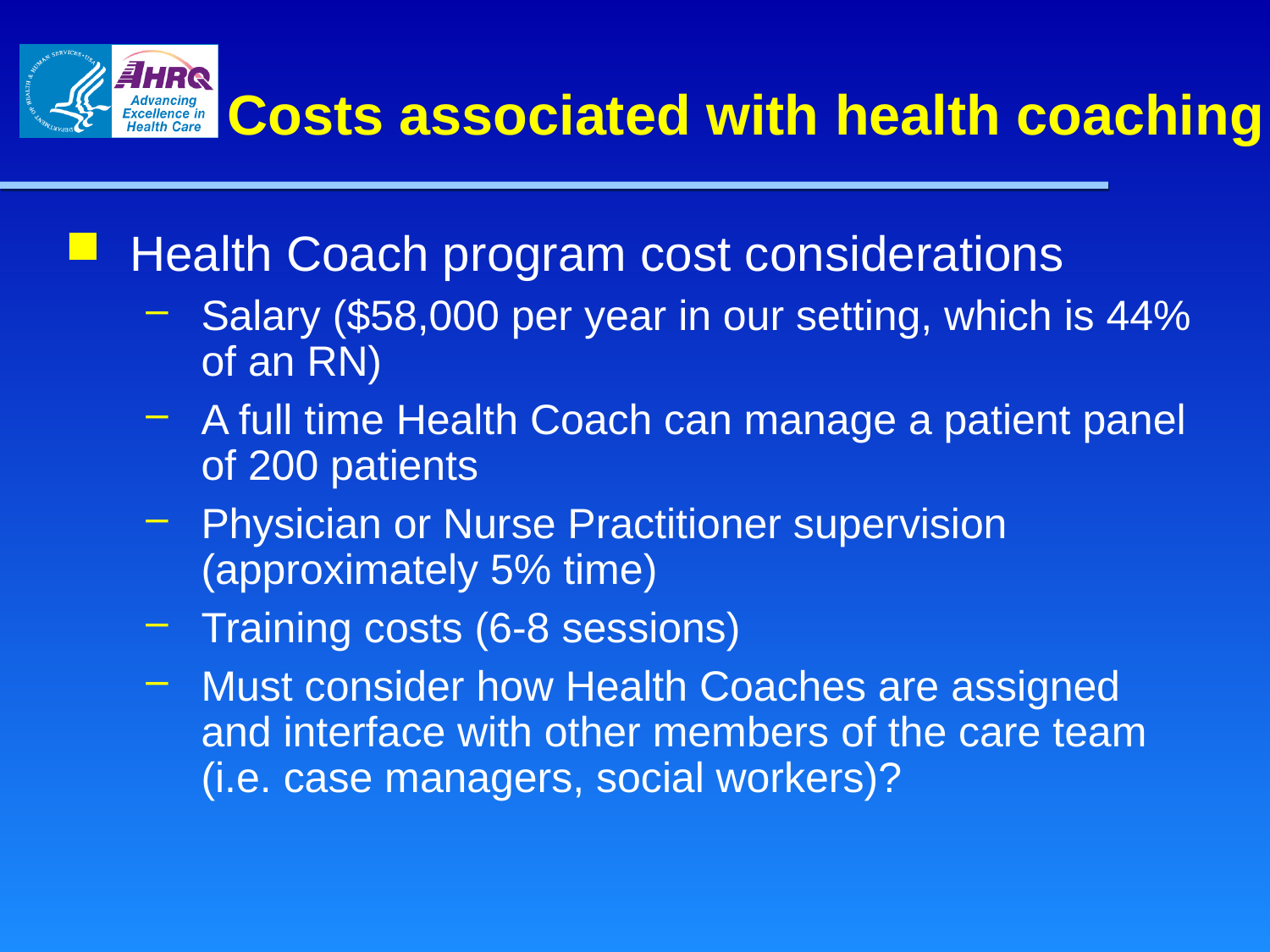

Costs associated with health coaching
Health Coach program cost considerations
Salary ($58,000 per year in our setting, which is 44% of an RN)
A full time Health Coach can manage a patient panel of 200 patients
Physician or Nurse Practitioner supervision (approximately 5% time)
Training costs (6-8 sessions)
Must consider how Health Coaches are assigned and interface with other members of the care team (i.e. case managers, social workers)?